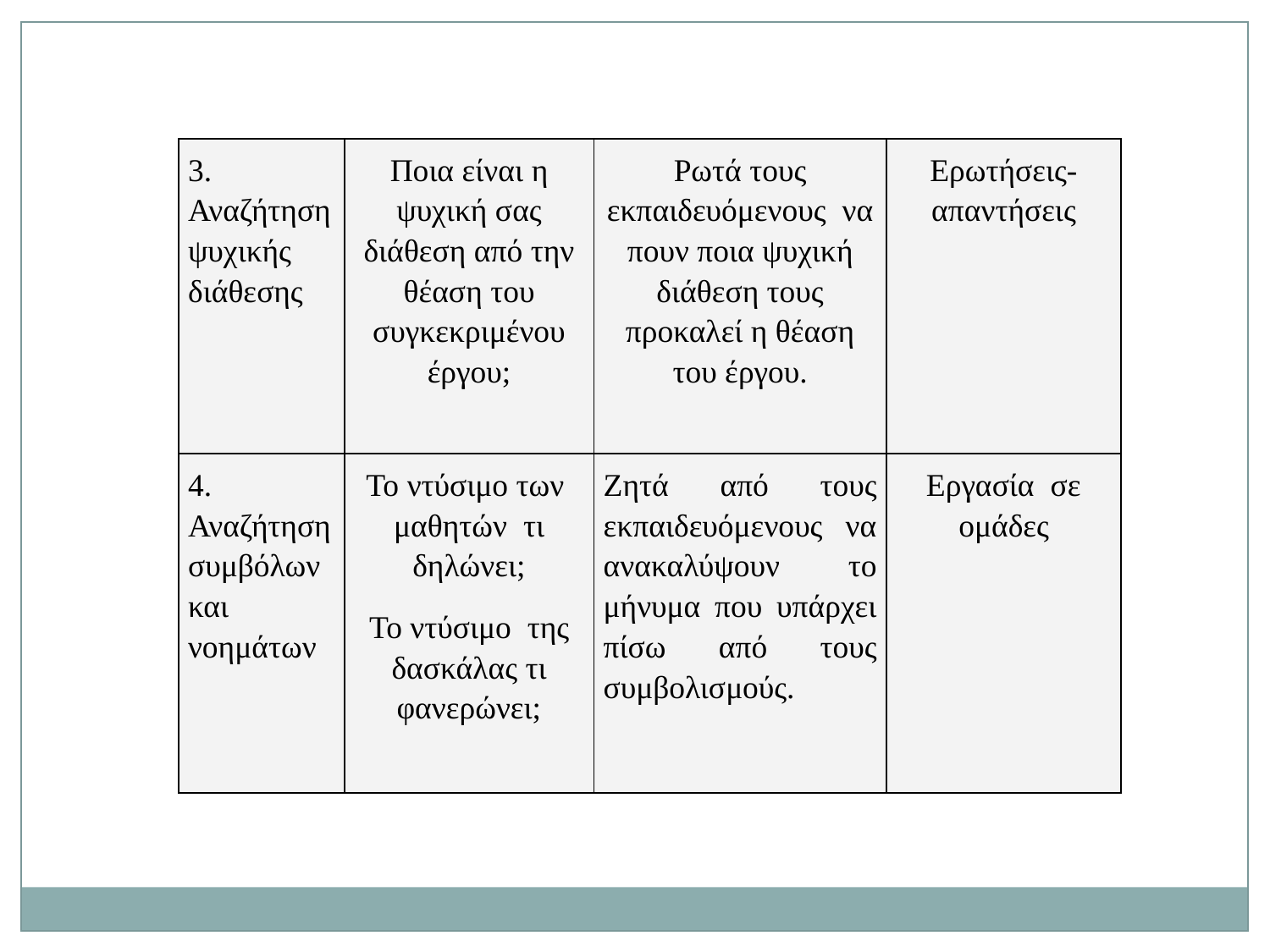

| 3. Αναζήτηση ψυχικής διάθεσης | Ποια είναι η ψυχική σας διάθεση από την θέαση του συγκεκριμένου έργου; | Ρωτά τους εκπαιδευόμενους να πουν ποια ψυχική διάθεση τους προκαλεί η θέαση του έργου. | Ερωτήσεις- απαντήσεις |
| --- | --- | --- | --- |
| 4. Αναζήτηση συμβόλων και νοημάτων | Το ντύσιμο των μαθητών τι δηλώνει; Το ντύσιμο της δασκάλας τι φανερώνει; | Ζητά από τους εκπαιδευόμενους να ανακαλύψουν το μήνυμα που υπάρχει πίσω από τους συμβολισμούς. | Εργασία σε ομάδες |